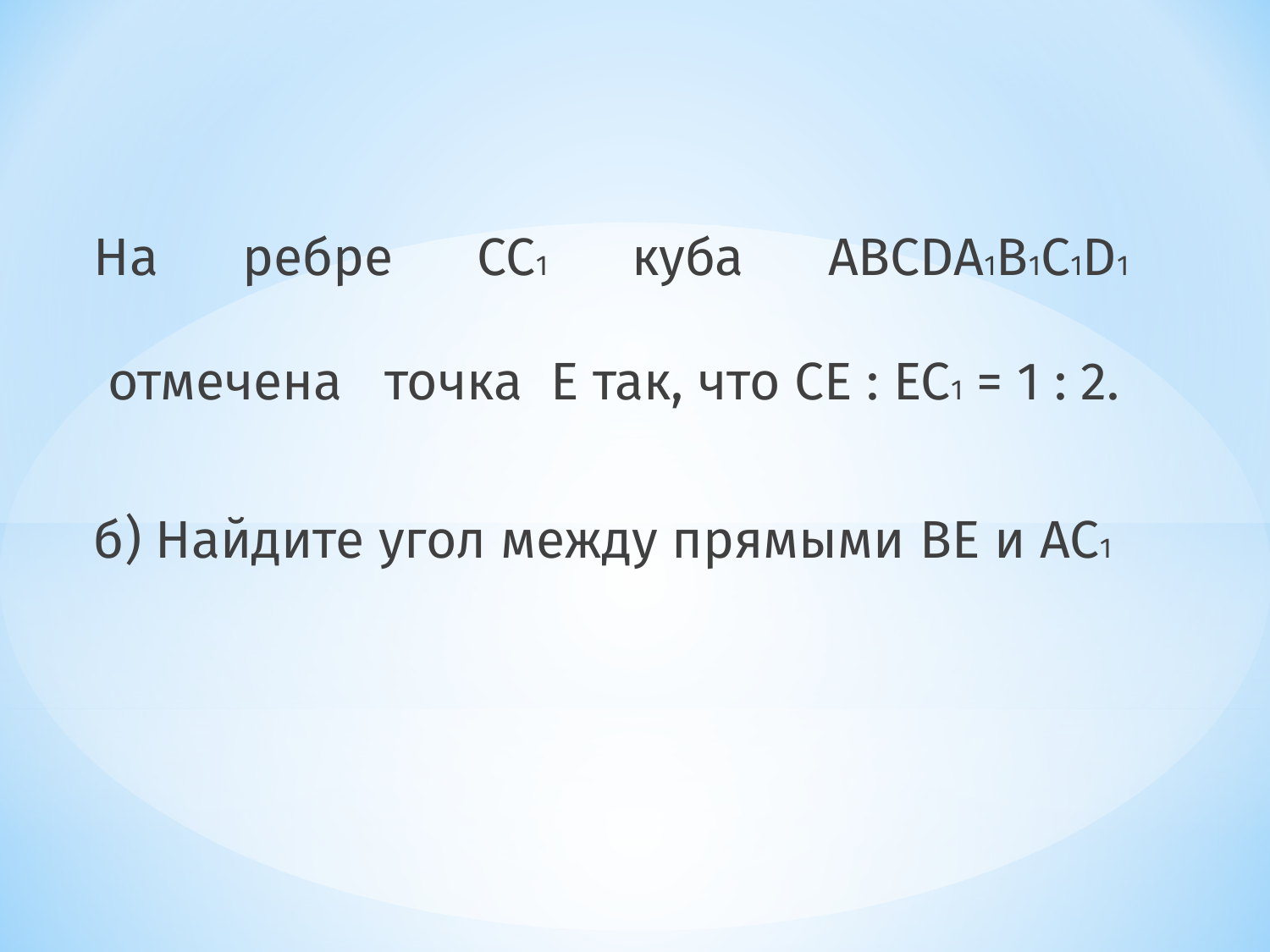

На      ребре      СС1      куба      ABCDA1B1C1D1

 отмечена   точка  E так, что CE : EC1 = 1 : 2.

б) Найдите угол между прямыми BE и AC1